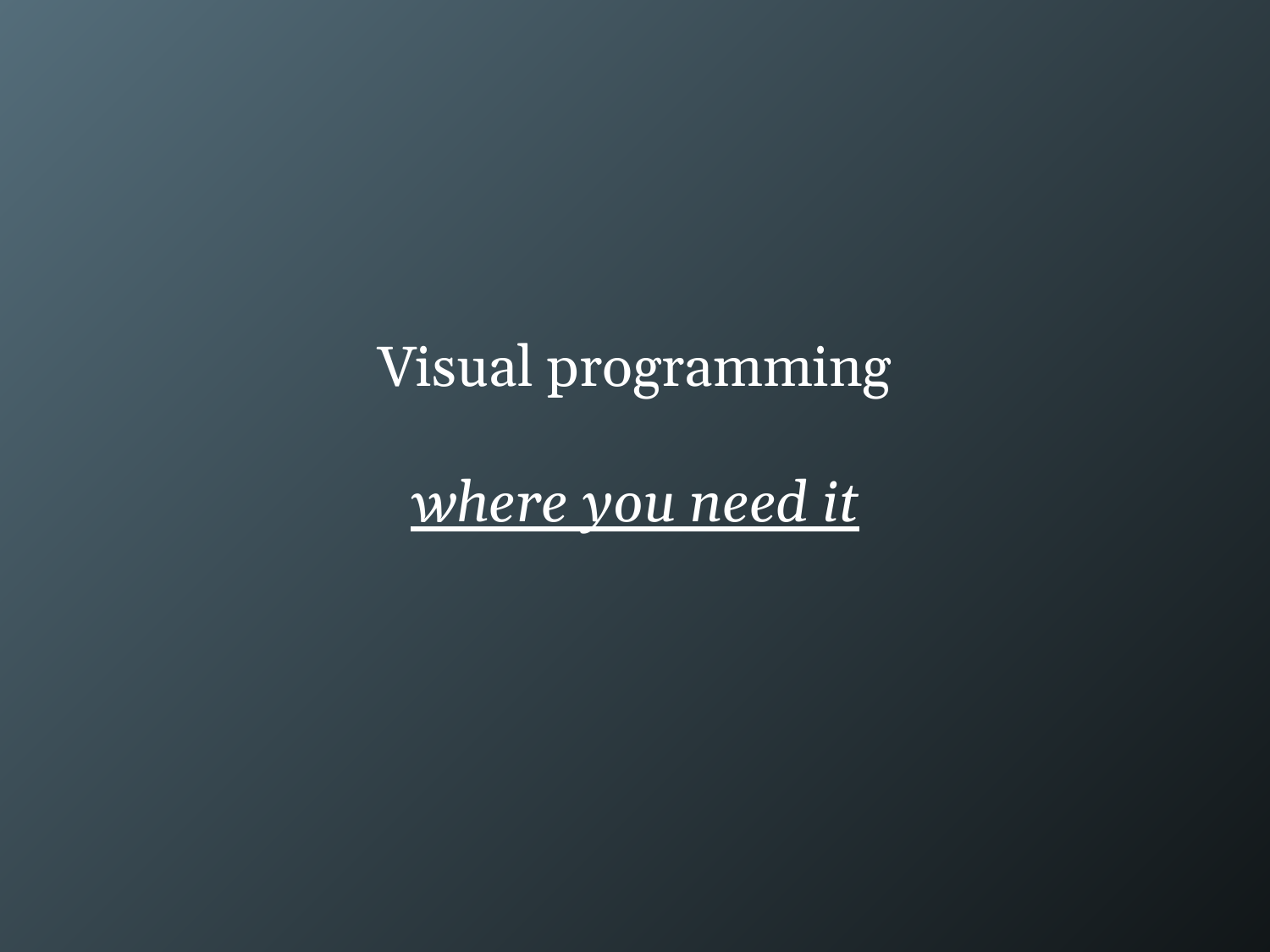

# Visual programming where you need it